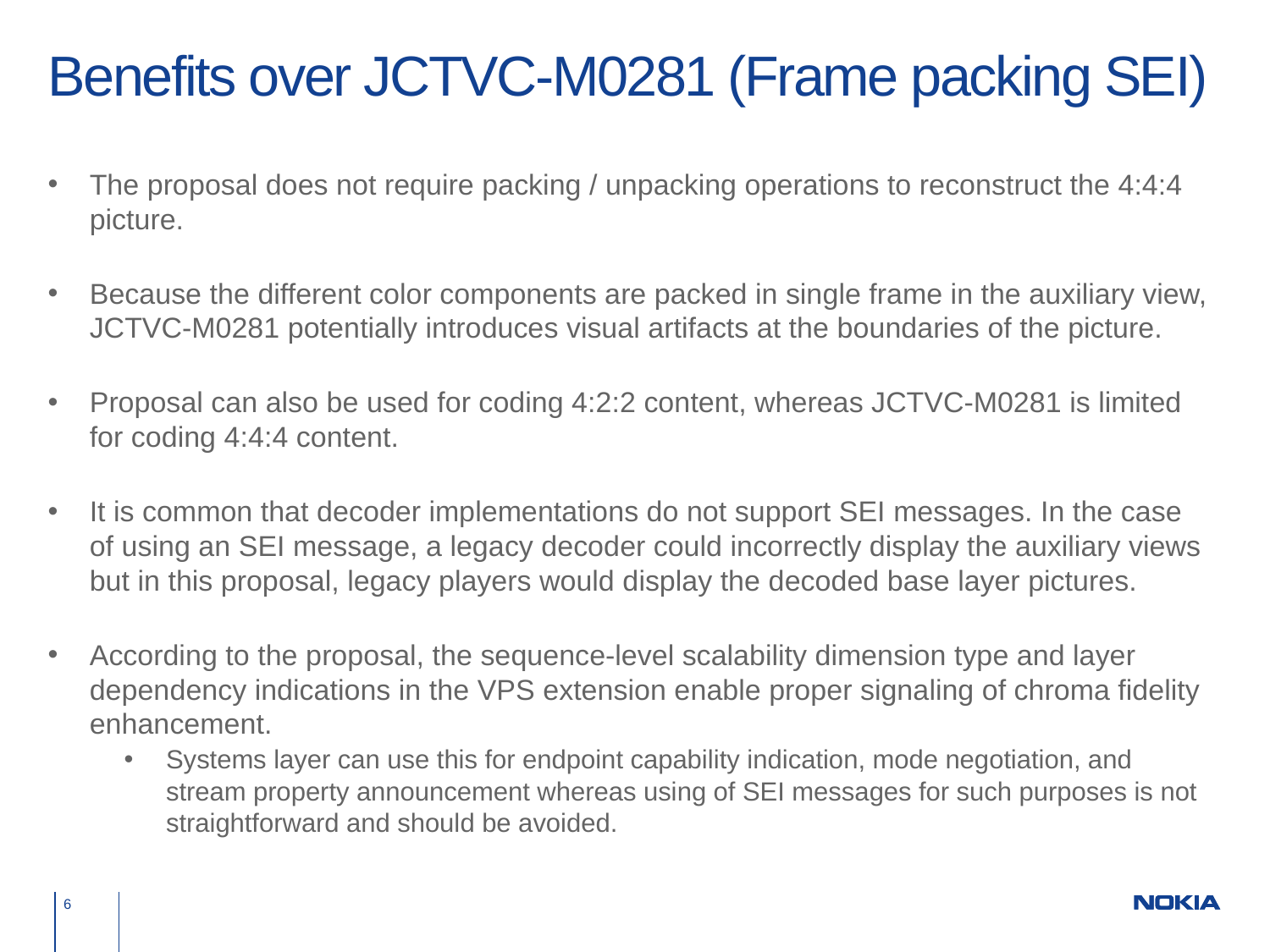

# Benefits over JCTVC-M0281 (Frame packing SEI)
The proposal does not require packing / unpacking operations to reconstruct the 4:4:4 picture.

Because the different color components are packed in single frame in the auxiliary view, JCTVC-M0281 potentially introduces visual artifacts at the boundaries of the picture.

Proposal can also be used for coding 4:2:2 content, whereas JCTVC-M0281 is limited for coding 4:4:4 content.

It is common that decoder implementations do not support SEI messages. In the case of using an SEI message, a legacy decoder could incorrectly display the auxiliary views but in this proposal, legacy players would display the decoded base layer pictures.

According to the proposal, the sequence-level scalability dimension type and layer dependency indications in the VPS extension enable proper signaling of chroma fidelity enhancement.
Systems layer can use this for endpoint capability indication, mode negotiation, and stream property announcement whereas using of SEI messages for such purposes is not straightforward and should be avoided.

6